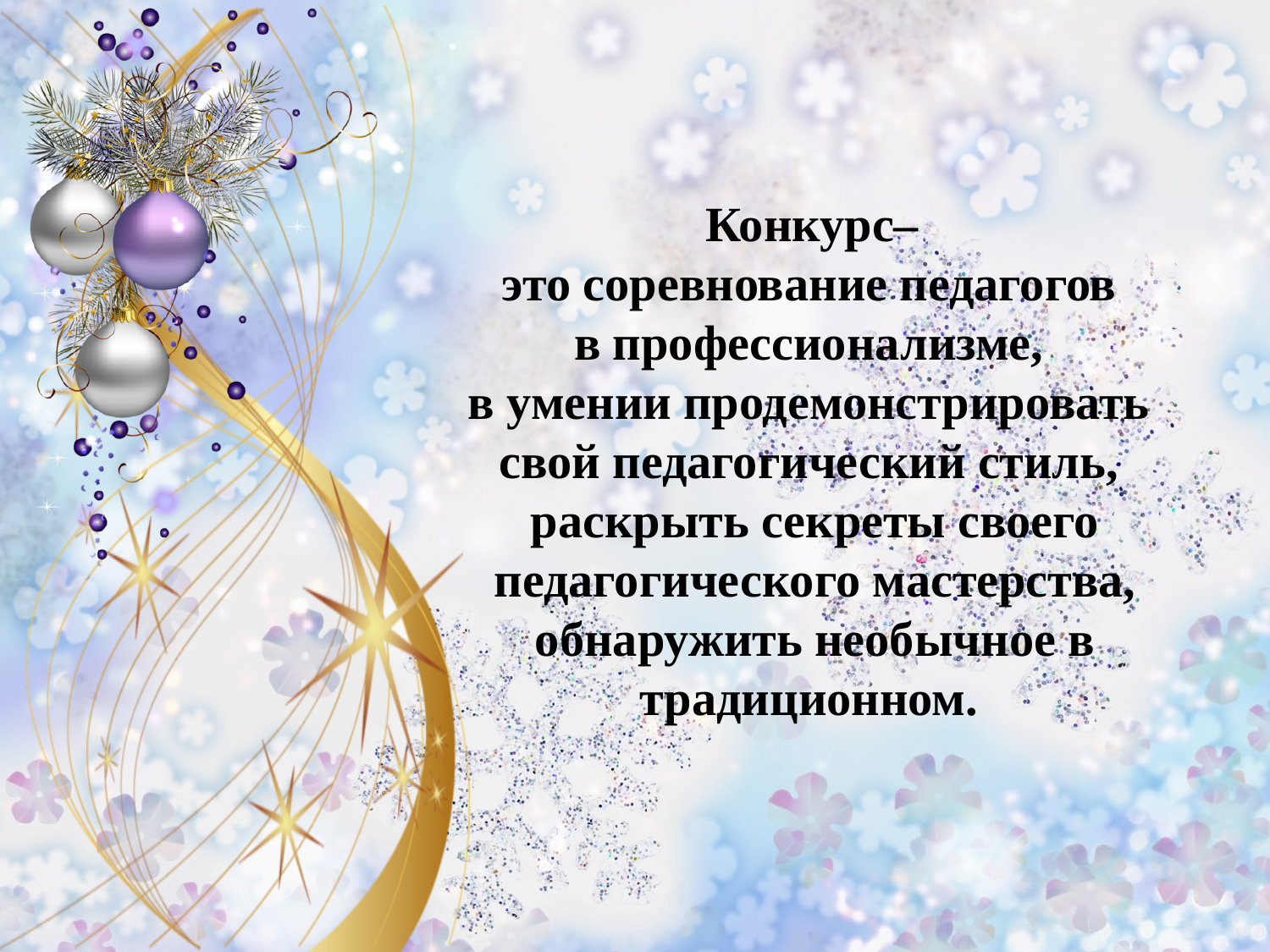

Конкурс–
это соревнование педагогов
в профессионализме,
в умении продемонстрировать
свой педагогический стиль,
раскрыть секреты своего педагогического мастерства, обнаружить необычное в традиционном.